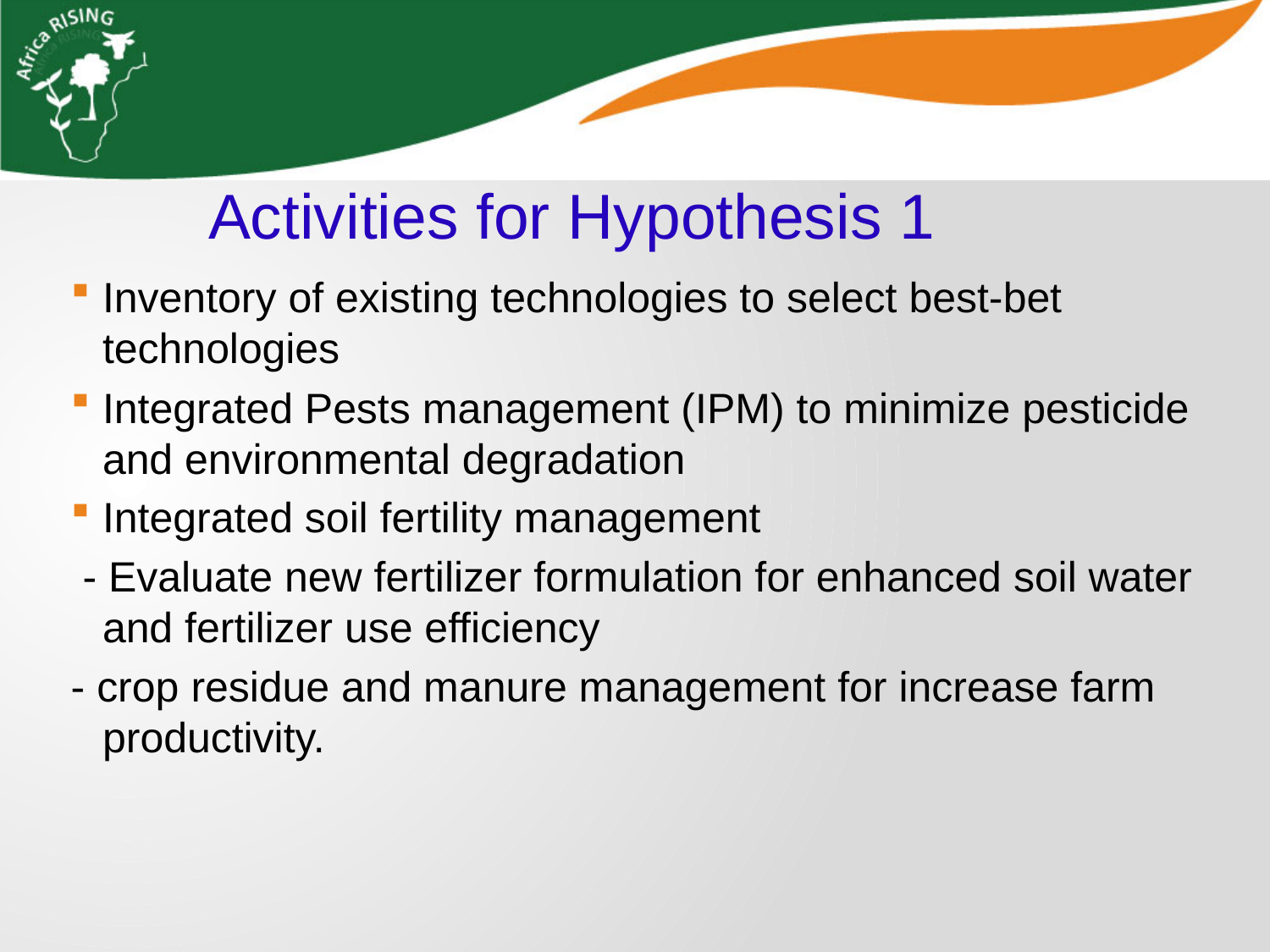

Activities for Hypothesis 1
Inventory of existing technologies to select best-bet technologies
Integrated Pests management (IPM) to minimize pesticide and environmental degradation
Integrated soil fertility management
 - Evaluate new fertilizer formulation for enhanced soil water and fertilizer use efficiency
- crop residue and manure management for increase farm productivity.